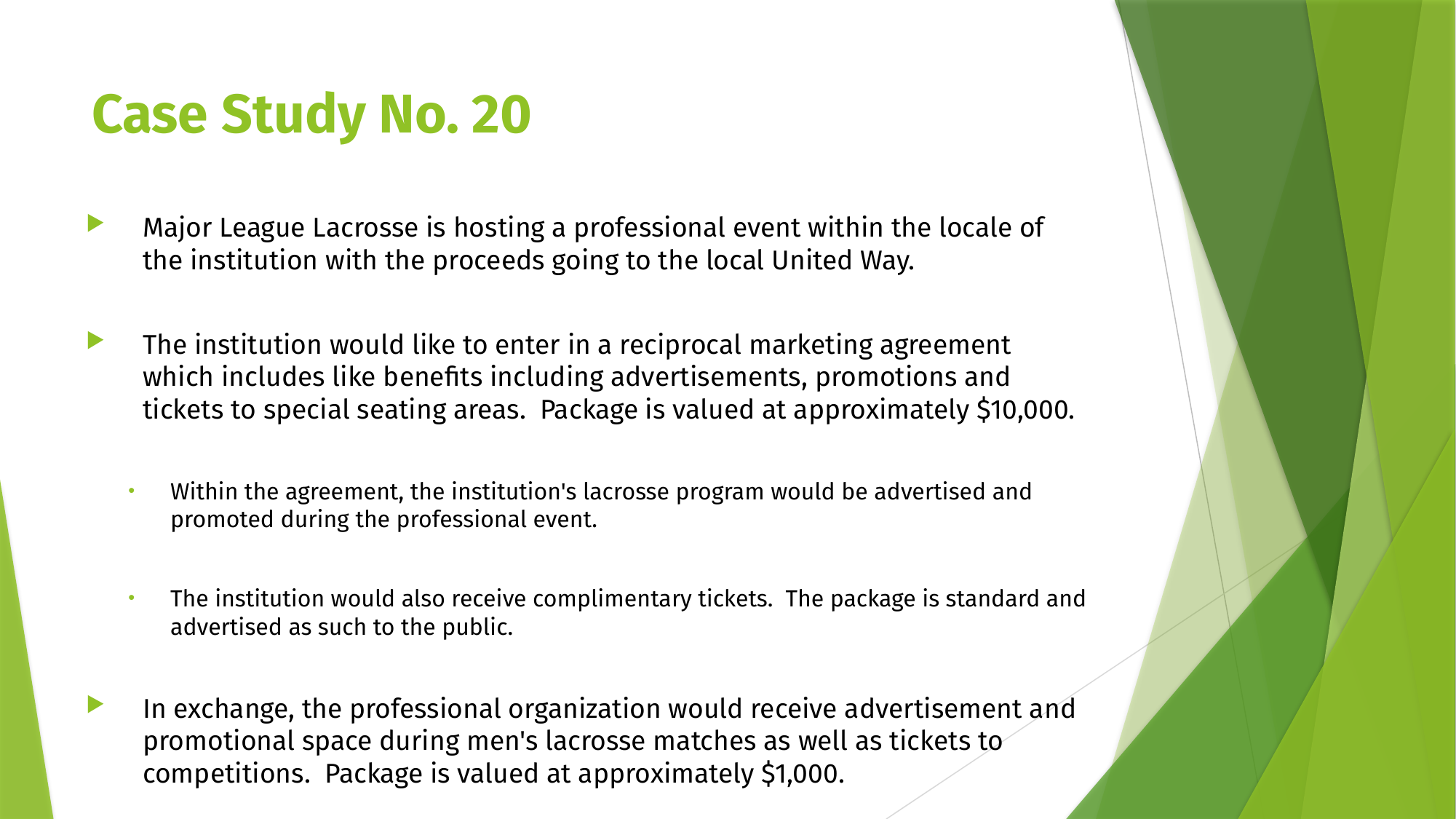

# Case Study No. 20
Major League Lacrosse is hosting a professional event within the locale of the institution with the proceeds going to the local United Way.

The institution would like to enter in a reciprocal marketing agreement which includes like benefits including advertisements, promotions and tickets to special seating areas.  Package is valued at approximately $10,000.

Within the agreement, the institution's lacrosse program would be advertised and promoted during the professional event.

The institution would also receive complimentary tickets.  The package is standard and advertised as such to the public.

In exchange, the professional organization would receive advertisement and promotional space during men's lacrosse matches as well as tickets to competitions.  Package is valued at approximately $1,000.